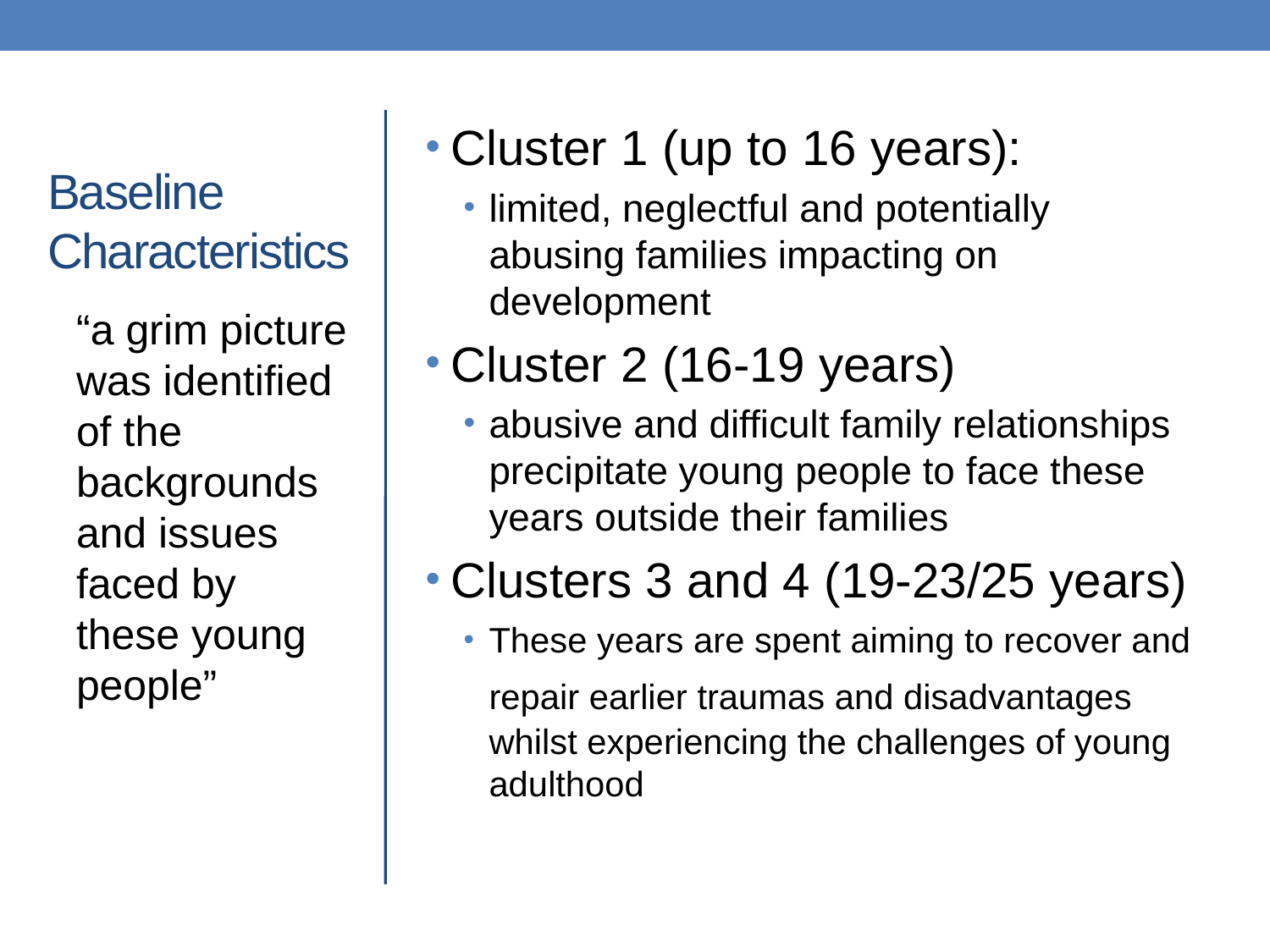

# Baseline Characteristics
Cluster 1 (up to 16 years):
limited, neglectful and potentially abusing families impacting on development
Cluster 2 (16-19 years)
abusive and difficult family relationships precipitate young people to face these years outside their families
Clusters 3 and 4 (19-23/25 years)
These years are spent aiming to recover and repair earlier traumas and disadvantages whilst experiencing the challenges of young adulthood
“a grim picture was identified of the backgrounds and issues faced by these young people”